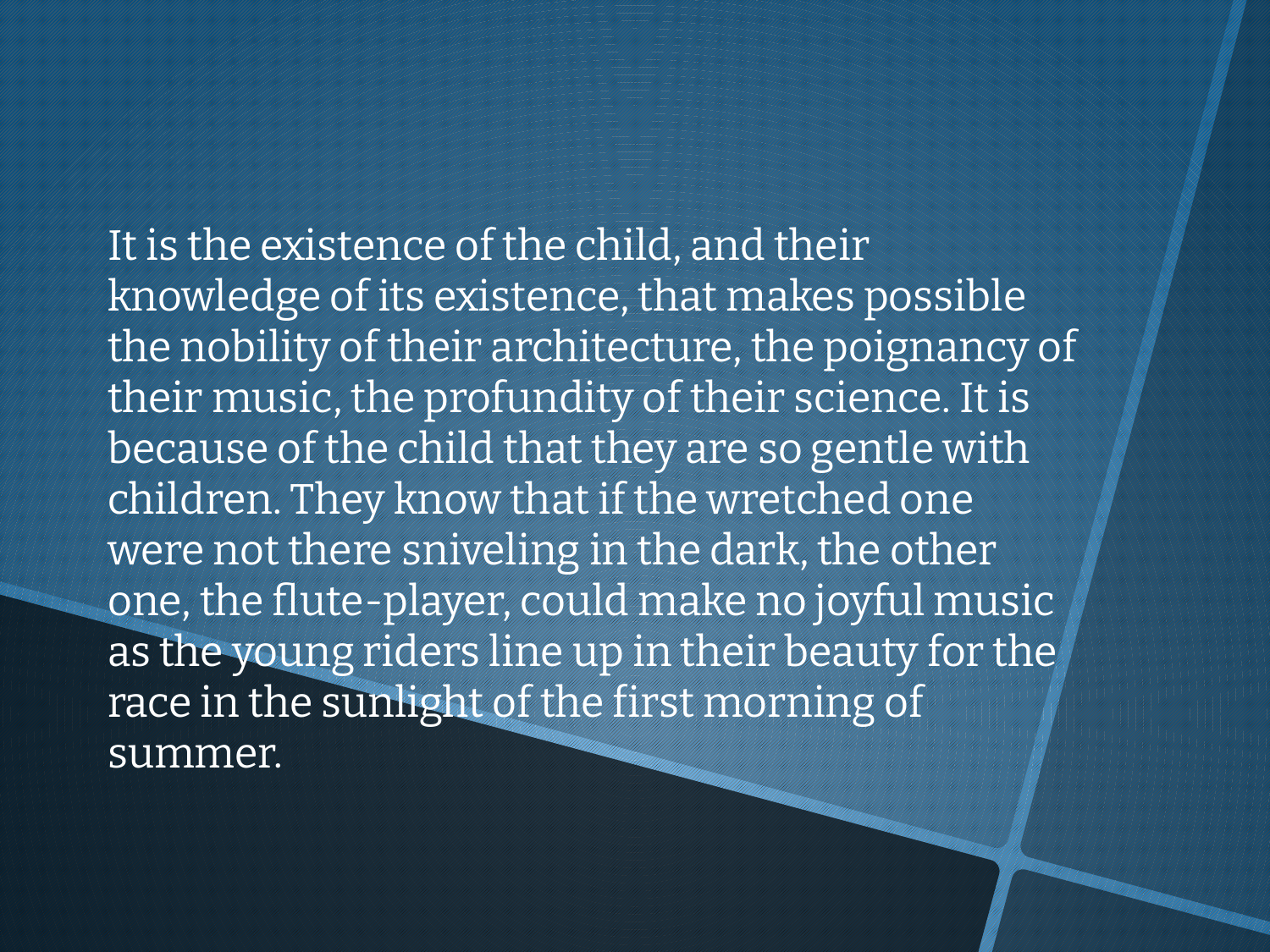

It is the existence of the child, and their knowledge of its existence, that makes possible the nobility of their architecture, the poignancy of their music, the profundity of their science. It is because of the child that they are so gentle with children. They know that if the wretched one were not there sniveling in the dark, the other one, the flute-player, could make no joyful music as the young riders line up in their beauty for the race in the sunlight of the first morning of summer.